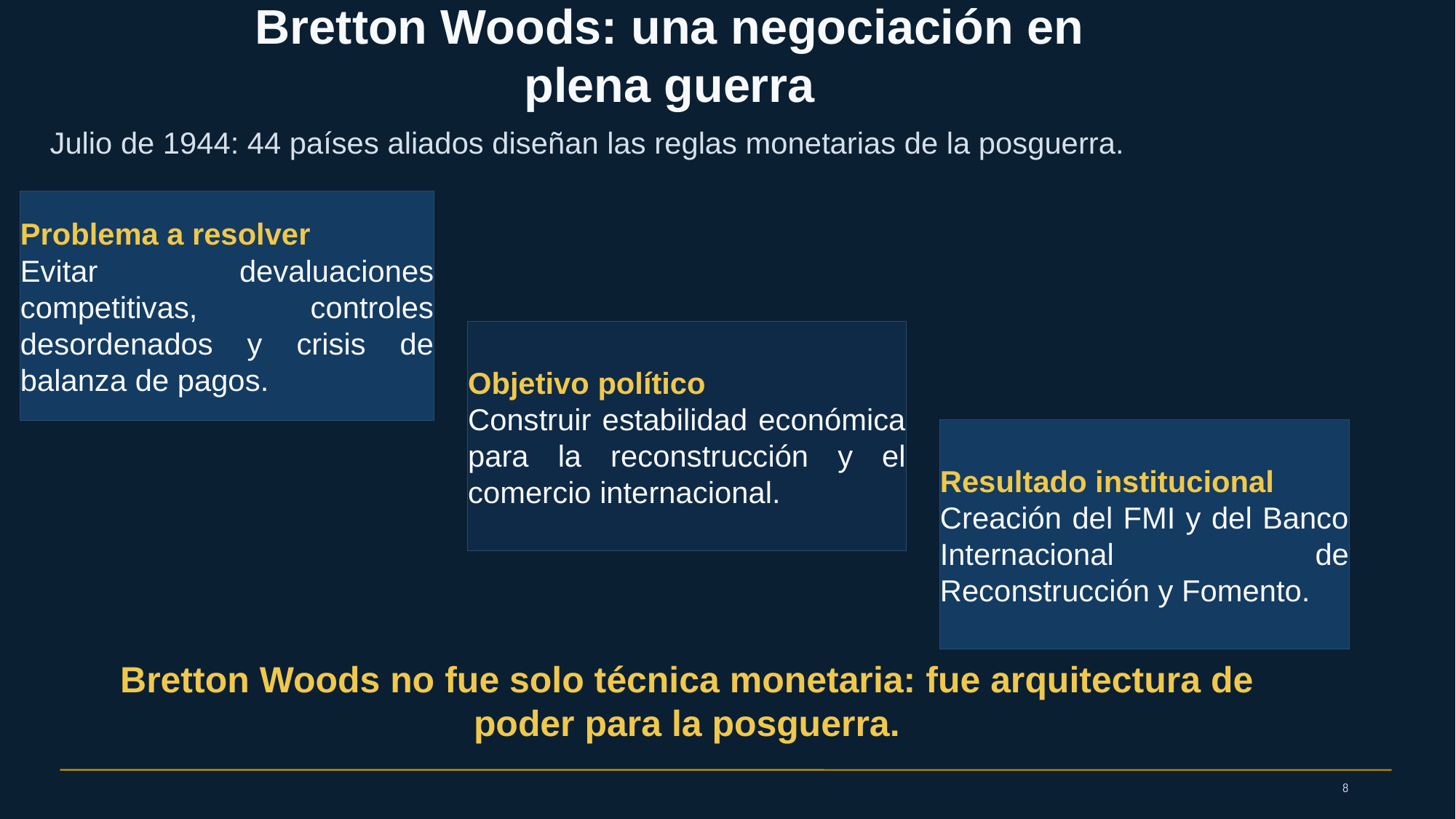

Bretton Woods: una negociación en plena guerra
Julio de 1944: 44 países aliados diseñan las reglas monetarias de la posguerra.
Problema a resolver
Evitar devaluaciones competitivas, controles desordenados y crisis de balanza de pagos.
Objetivo político
Construir estabilidad económica para la reconstrucción y el comercio internacional.
Resultado institucional
Creación del FMI y del Banco Internacional de Reconstrucción y Fomento.
Bretton Woods no fue solo técnica monetaria: fue arquitectura de poder para la posguerra.
8